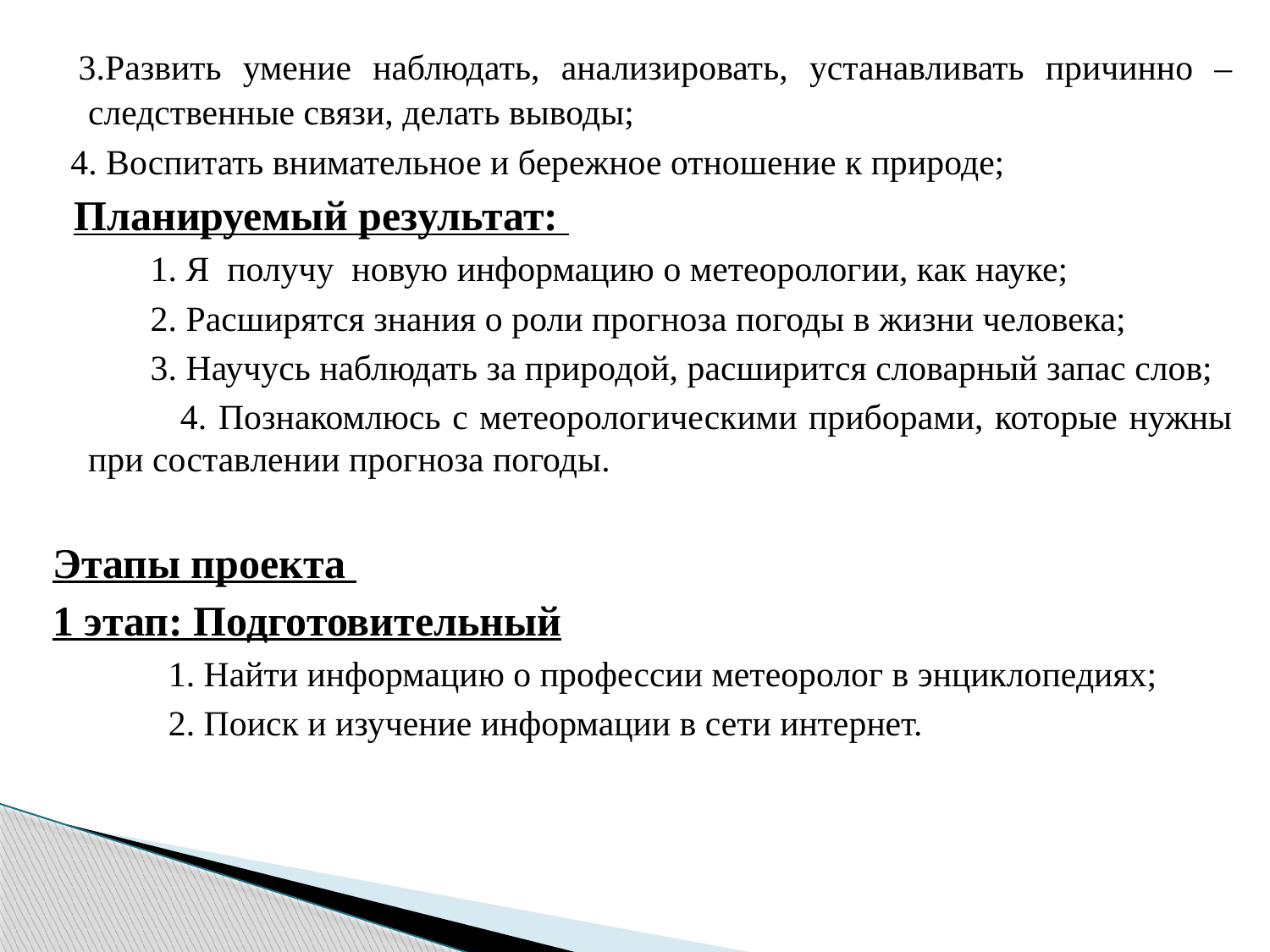

3.Развить умение наблюдать, анализировать, устанавливать причинно – следственные связи, делать выводы;
  4. Воспитать внимательное и бережное отношение к природе;
  Планируемый результат:
           1. Я  получу  новую информацию о метеорологии, как науке;
           2. Расширятся знания о роли прогноза погоды в жизни человека;
           3. Научусь наблюдать за природой, расширится словарный запас слов;
           4. Познакомлюсь с метеорологическими приборами, которые нужны при составлении прогноза погоды.

Этапы проекта
1 этап: Подготовительный
             1. Найти информацию о профессии метеоролог в энциклопедиях;
             2. Поиск и изучение информации в сети интернет.